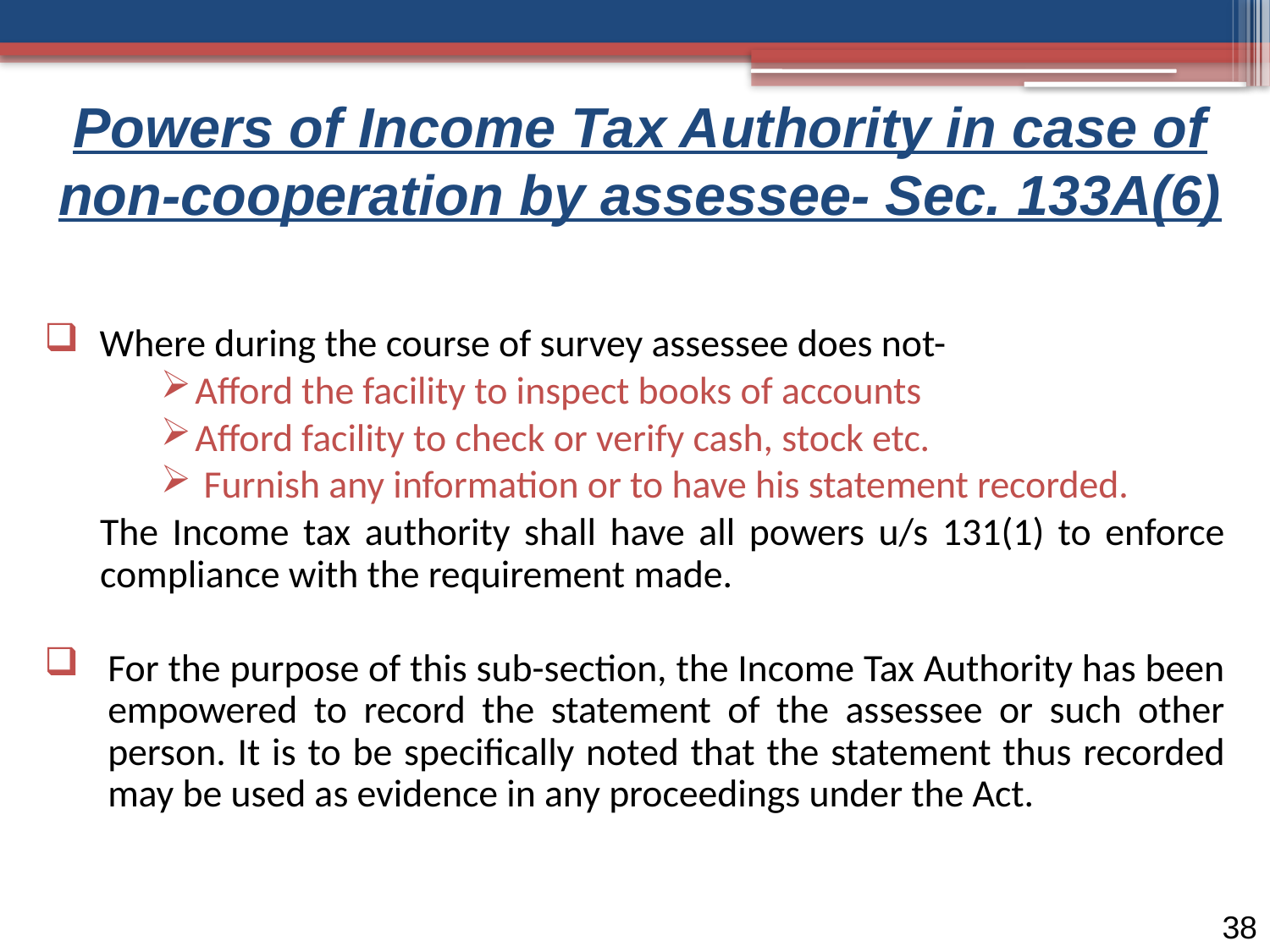

# Powers of Income Tax Authority in case of non-cooperation by assessee- Sec. 133A(6)
Where during the course of survey assessee does not-
Afford the facility to inspect books of accounts
Afford facility to check or verify cash, stock etc.
 Furnish any information or to have his statement recorded.
The Income tax authority shall have all powers u/s 131(1) to enforce compliance with the requirement made.

For the purpose of this sub-section, the Income Tax Authority has been empowered to record the statement of the assessee or such other person. It is to be specifically noted that the statement thus recorded may be used as evidence in any proceedings under the Act.
38